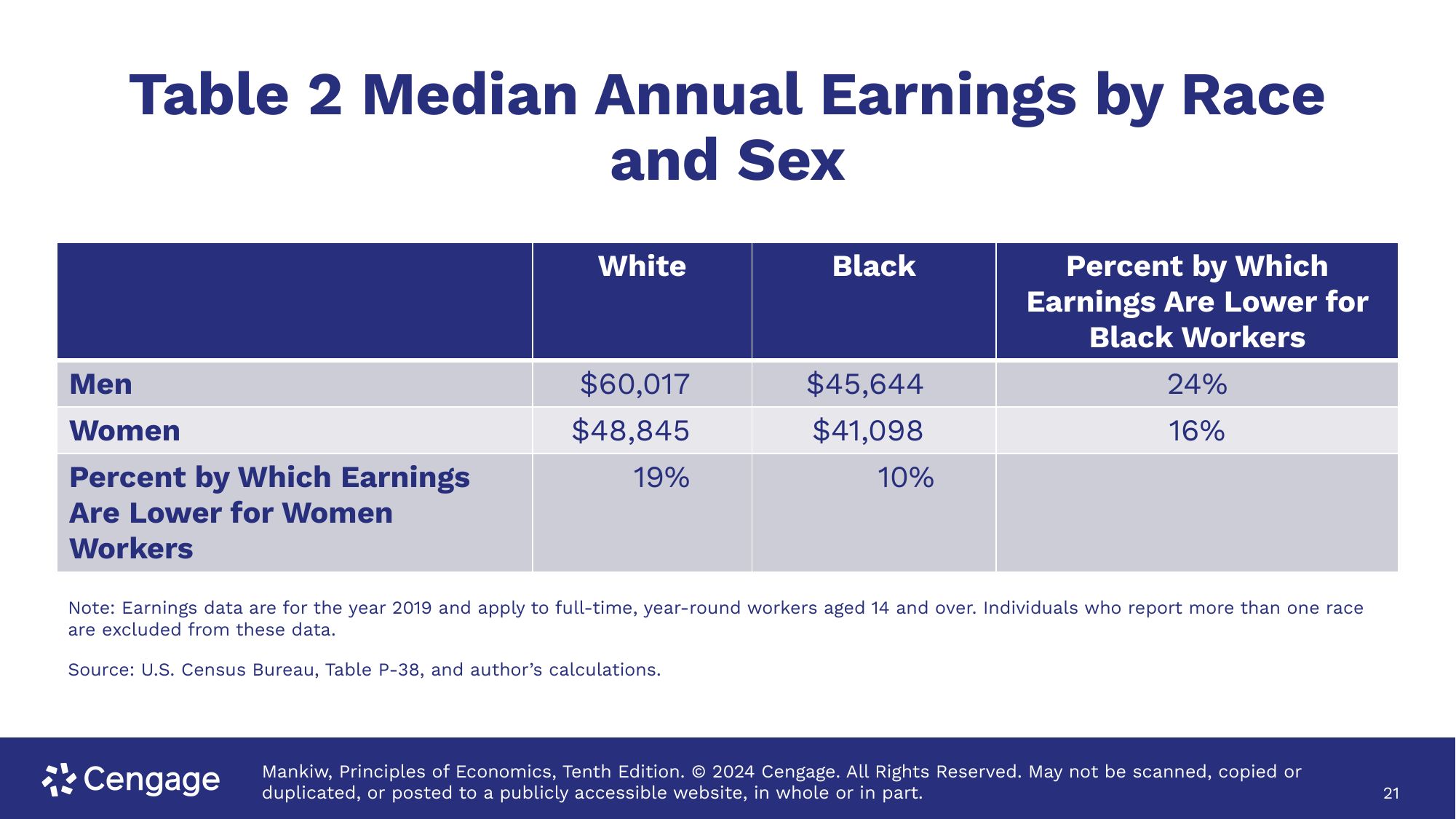

# Table 2 Median Annual Earnings by Race and Sex
|  | White | Black | Percent by Which Earnings Are Lower for Black Workers |
| --- | --- | --- | --- |
| Men | $60,017 | $45,644 | 24% |
| Women | $48,845 | $41,098 | 16% |
| Percent by Which Earnings Are Lower for Women Workers | 19% | 10% |  |
Note: Earnings data are for the year 2019 and apply to full-time, year-round workers aged 14 and over. Individuals who report more than one race are excluded from these data.
Source: U.S. Census Bureau, Table P-38, and author’s calculations.